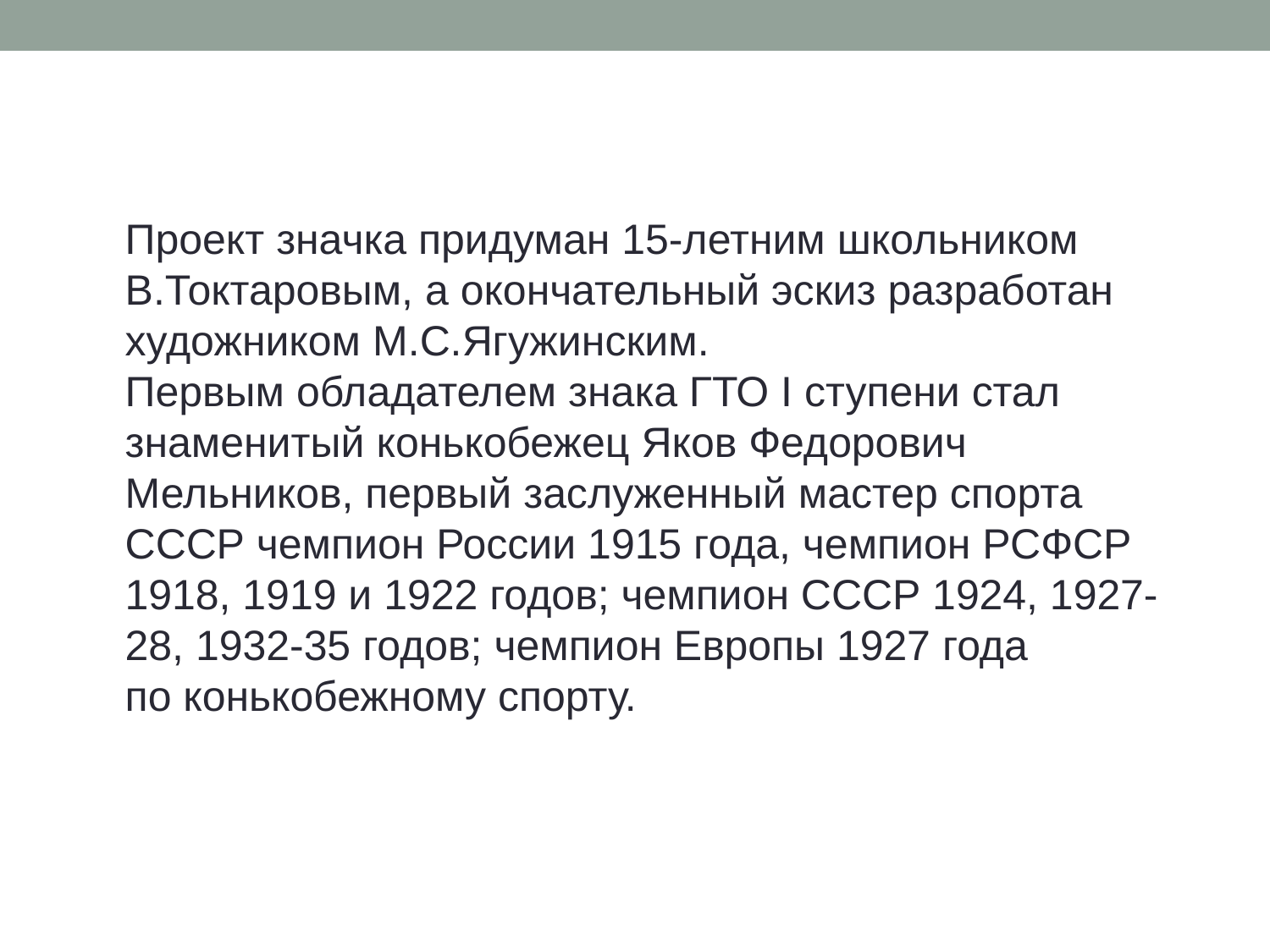

Проект значка придуман 15-летним школьником В.Токтаровым, а окончательный эскиз разработан художником М.С.Ягужинским.
Первым обладателем знака ГТО I ступени стал знаменитый конькобежец Яков Федорович Мельников, первый заслуженный мастер спорта СССР чемпион России 1915 года, чемпион РСФСР 1918, 1919 и 1922 годов; чемпион СССР 1924, 1927-28, 1932-35 годов; чемпион Европы 1927 года по конькобежному спорту.